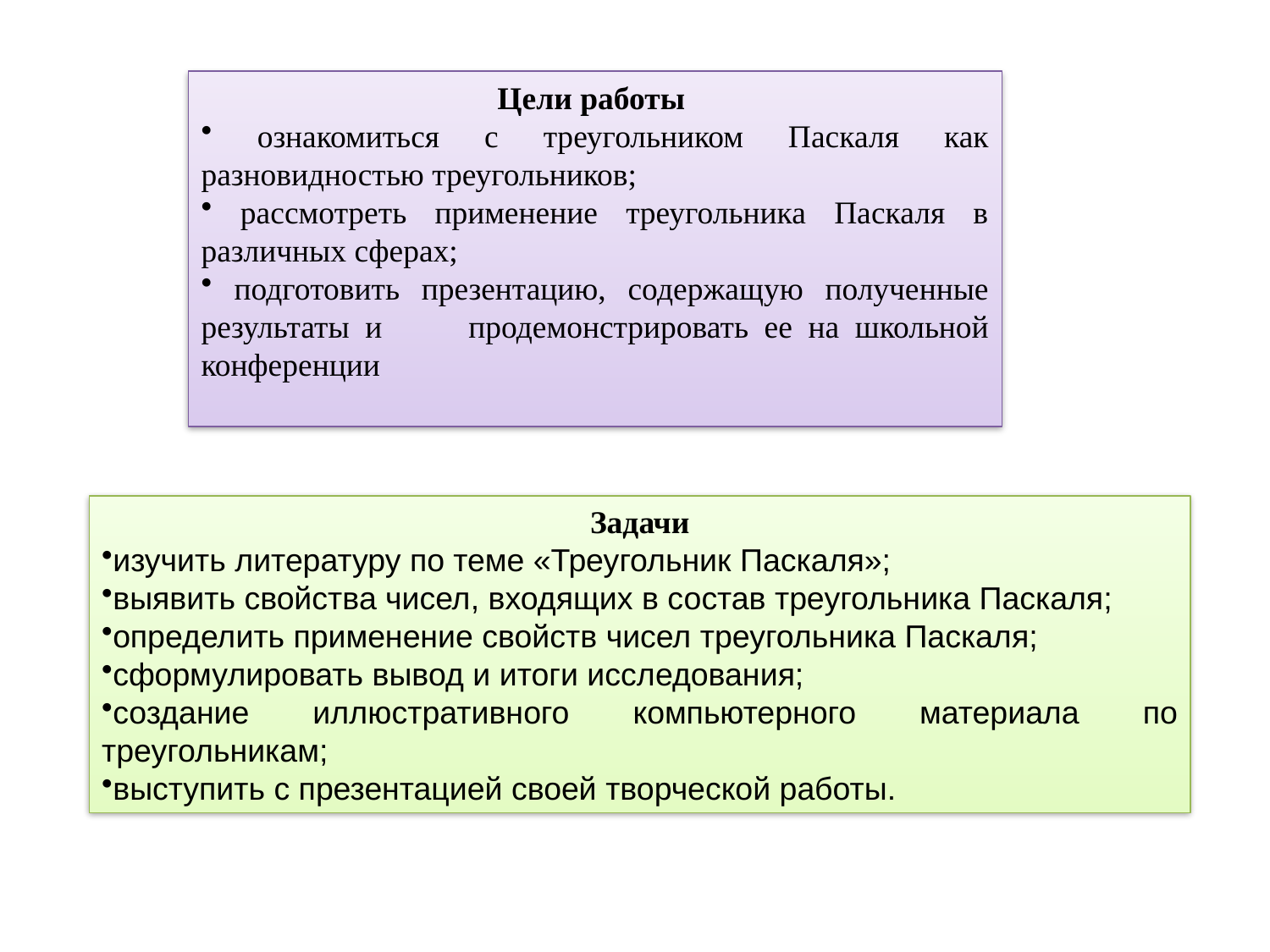

Цели работы
 ознакомиться с треугольником Паскаля как разновидностью треугольников;
 рассмотреть применение треугольника Паскаля в различных сферах;
 подготовить презентацию, содержащую полученные результаты и      продемонстрировать ее на школьной конференции

Задачи
изучить литературу по теме «Треугольник Паскаля»;
выявить свойства чисел, входящих в состав треугольника Паскаля;
определить применение свойств чисел треугольника Паскаля;
сформулировать вывод и итоги исследования;
создание иллюстративного компьютерного материала по треугольникам;
выступить с презентацией своей творческой работы.